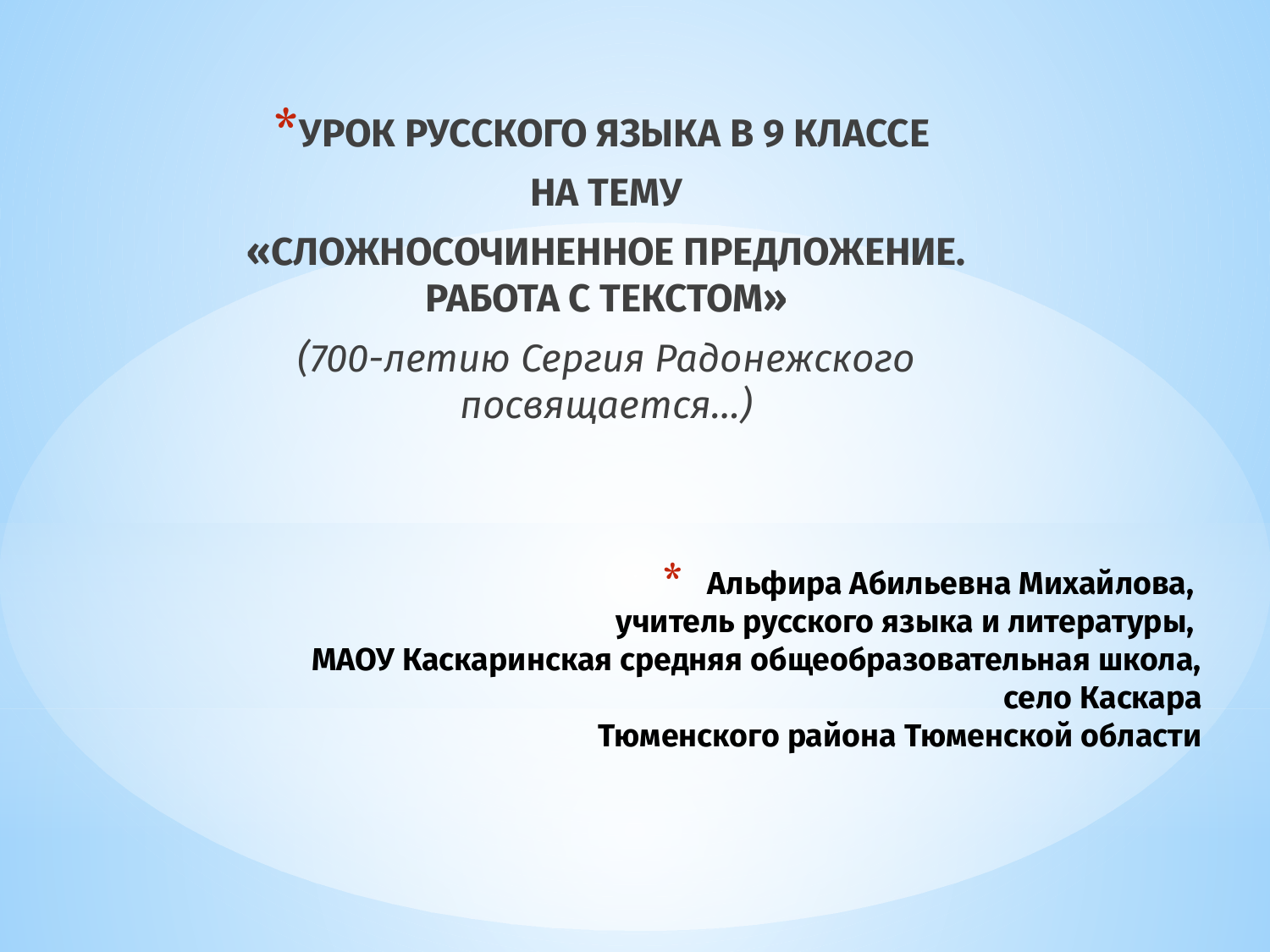

УРОК РУССКОГО ЯЗЫКА В 9 КЛАССЕ
НА ТЕМУ
«СЛОЖНОСОЧИНЕННОЕ ПРЕДЛОЖЕНИЕ. РАБОТА С ТЕКСТОМ»
(700-летию Сергия Радонежского посвящается…)

# Альфира Абильевна Михайлова, учитель русского языка и литературы, МАОУ Каскаринская средняя общеобразовательная школа, село Каскара Тюменского района Тюменской области